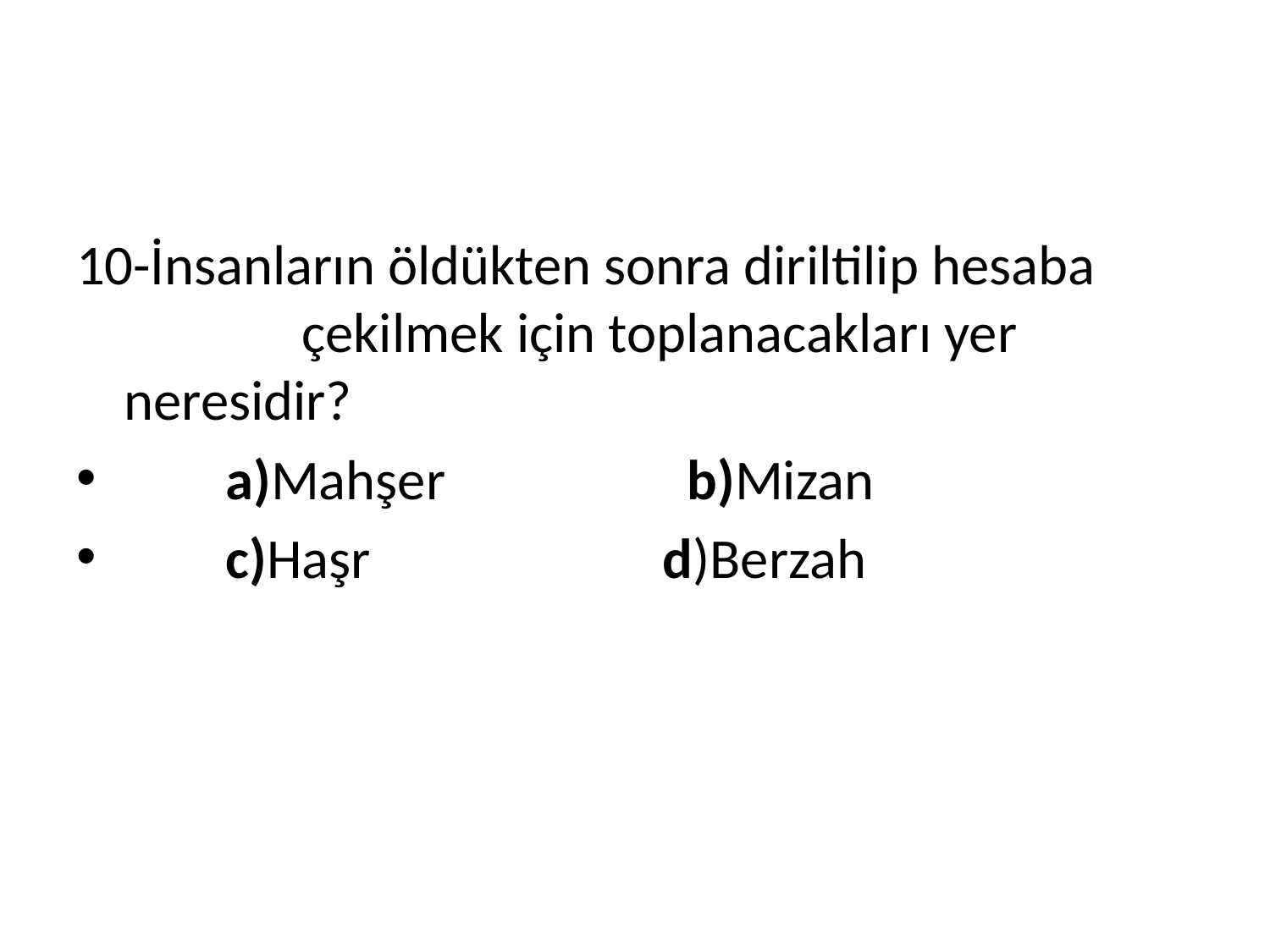

#
10-İnsanların öldükten sonra diriltilip hesaba                      çekilmek için toplanacakları yer neresidir?
        a)Mahşer                   b)Mizan
        c)Haşr                       d)Berzah